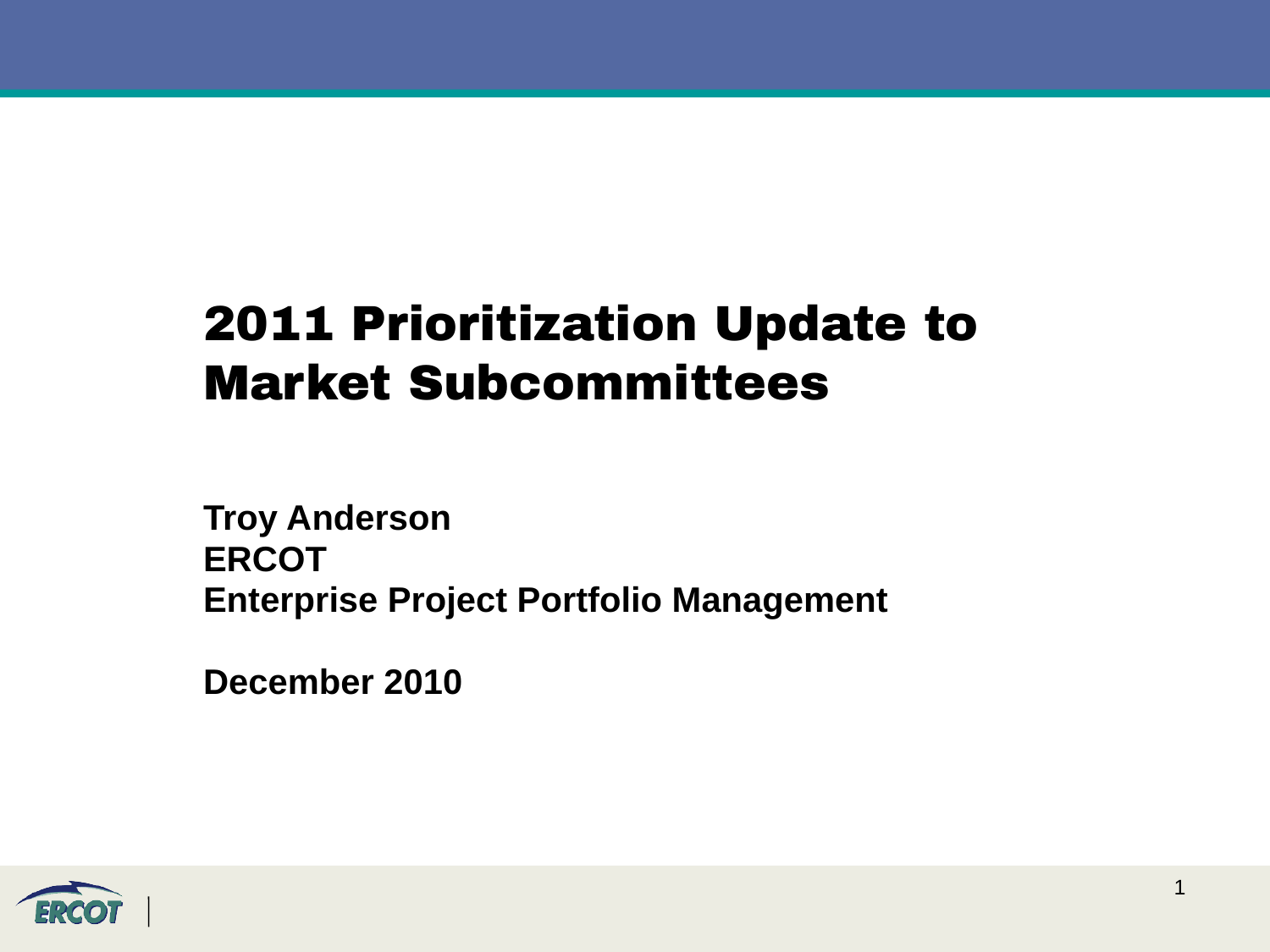

2011 Prioritization Update to Market Subcommittees
Troy Anderson
ERCOT
Enterprise Project Portfolio Management

December 2010